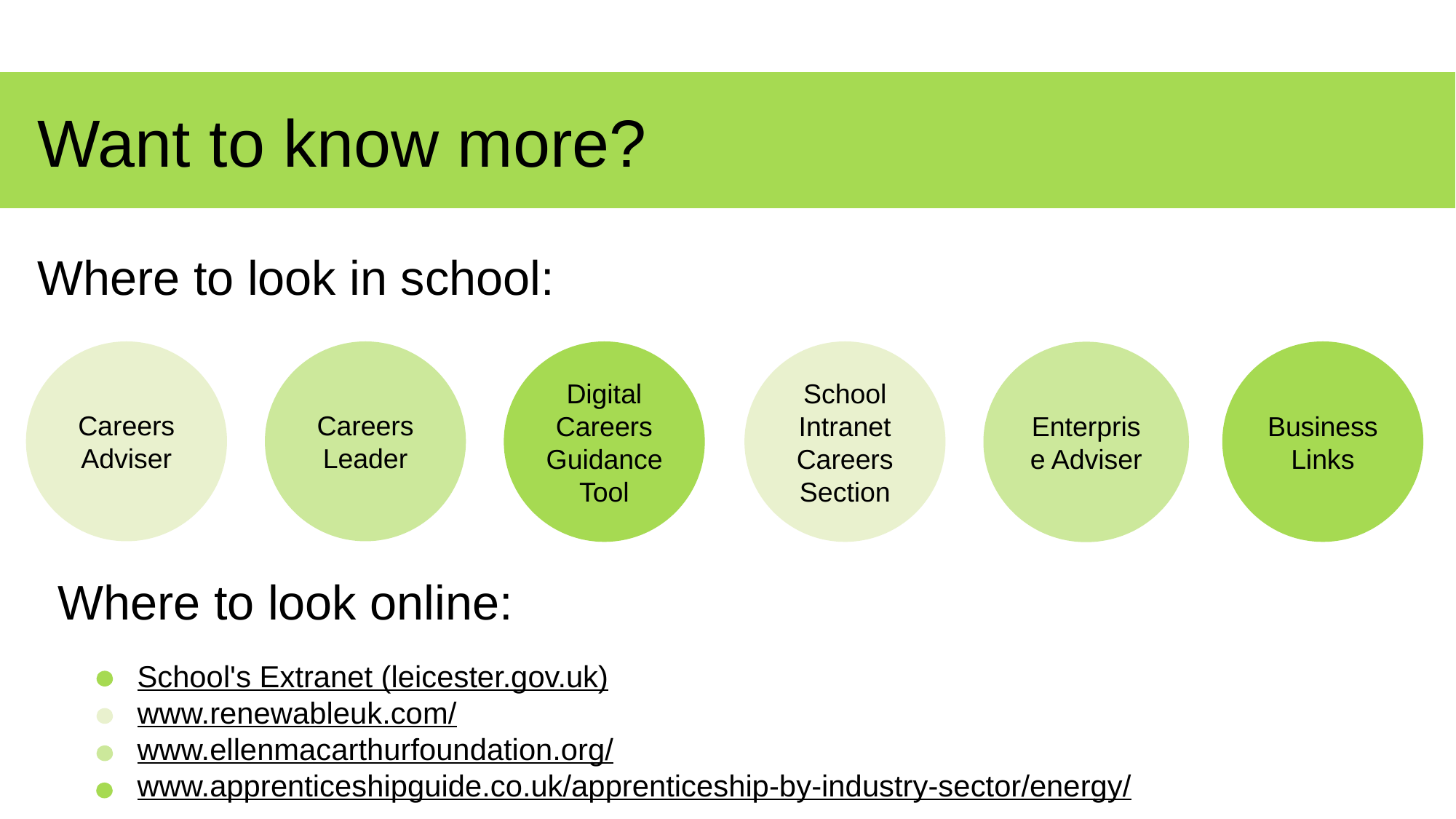

# Want to know more?
Where to look in school:
Careers Adviser
Careers Leader
School Intranet Careers Section
Business Links
Digital Careers Guidance Tool
Enterprise Adviser
Where to look online:
School's Extranet (leicester.gov.uk)
www.renewableuk.com/
www.ellenmacarthurfoundation.org/
www.apprenticeshipguide.co.uk/apprenticeship-by-industry-sector/energy/